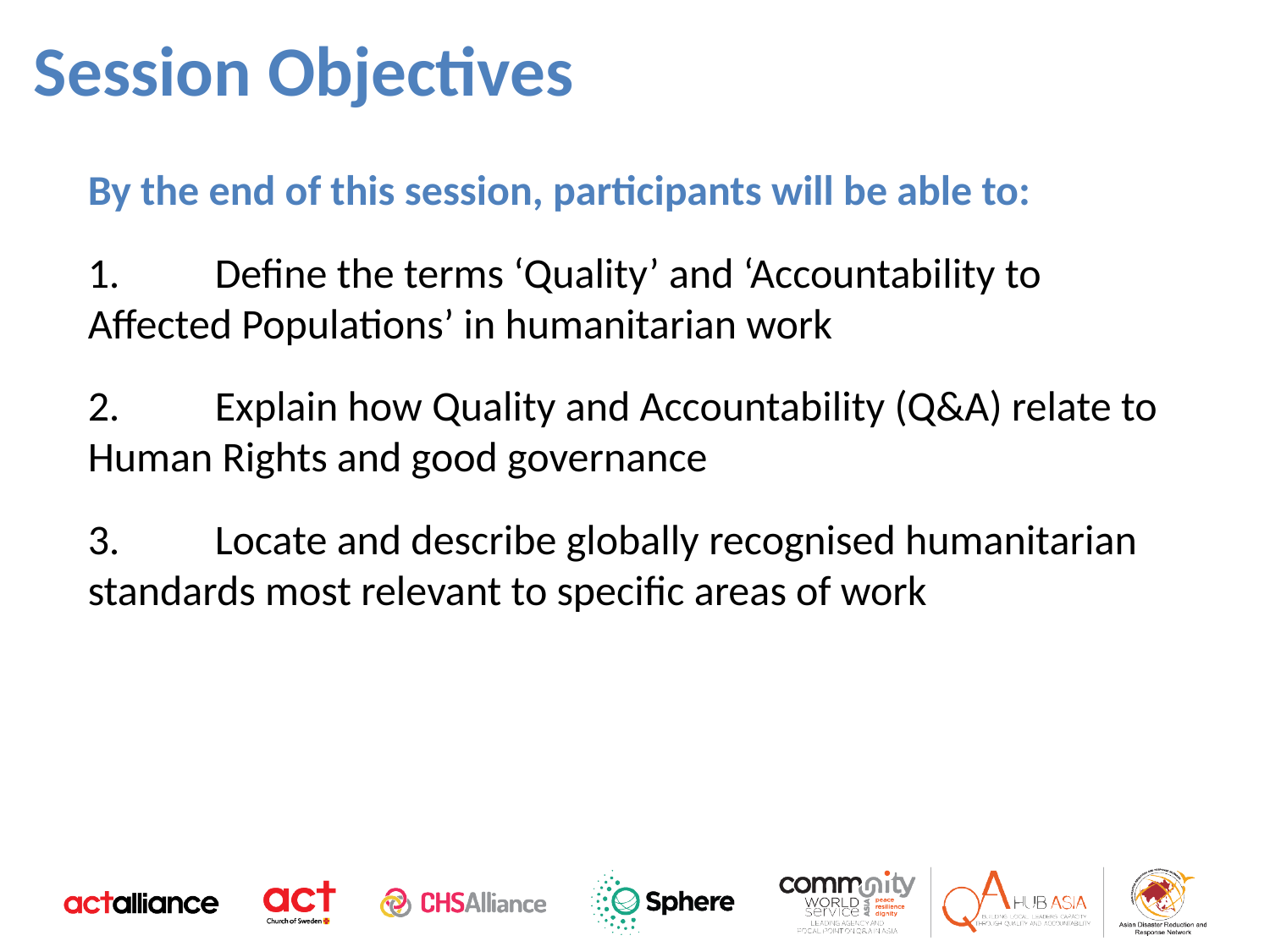

Session Objectives
By the end of this session, participants will be able to:
1.	Define the terms ‘Quality’ and ‘Accountability to Affected Populations’ in humanitarian work
2.	Explain how Quality and Accountability (Q&A) relate to Human Rights and good governance
3.	Locate and describe globally recognised humanitarian standards most relevant to specific areas of work